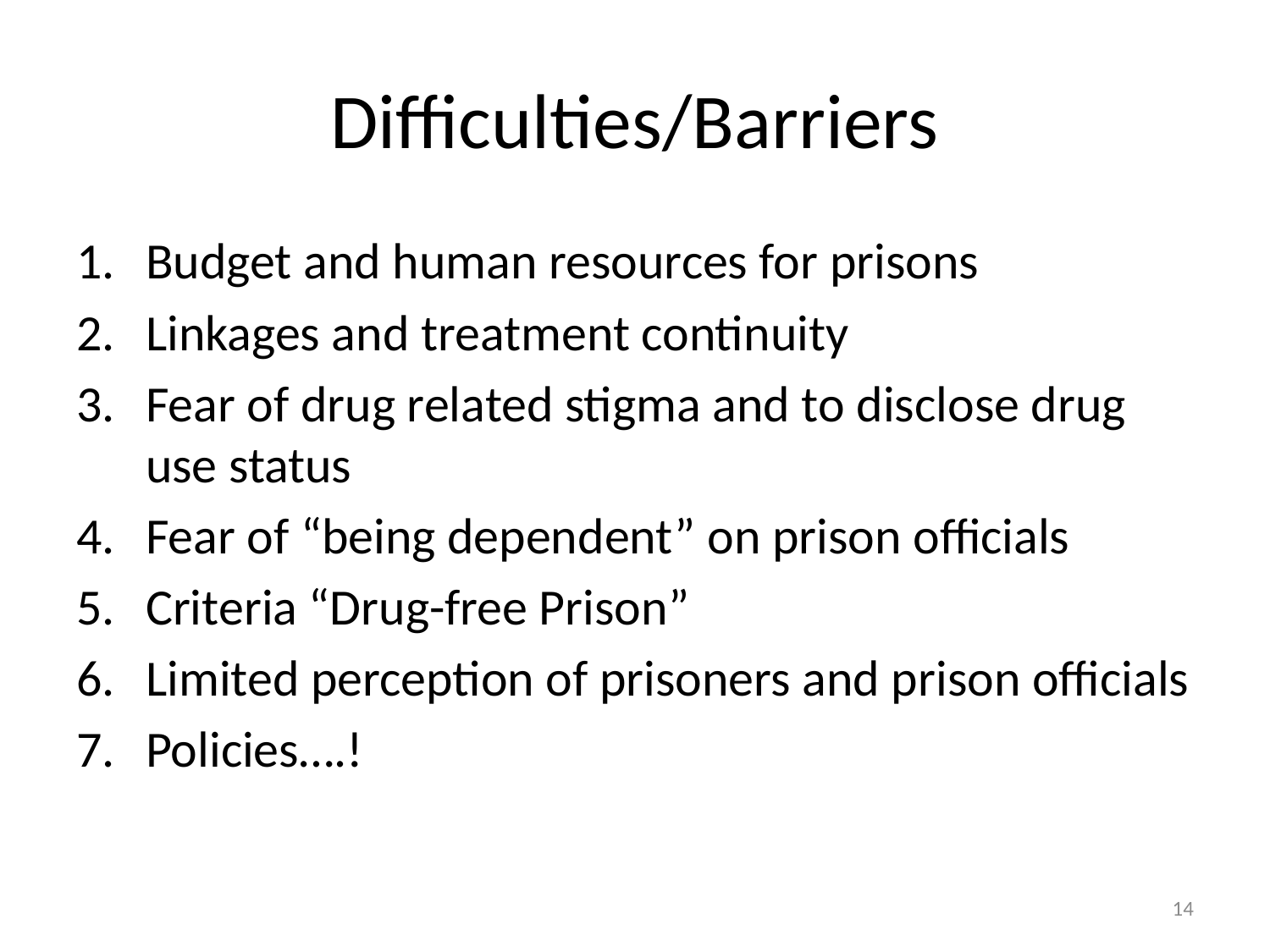

# Difficulties/Barriers
Budget and human resources for prisons
Linkages and treatment continuity
Fear of drug related stigma and to disclose drug use status
Fear of “being dependent” on prison officials
Criteria “Drug-free Prison”
Limited perception of prisoners and prison officials
Policies….!

14